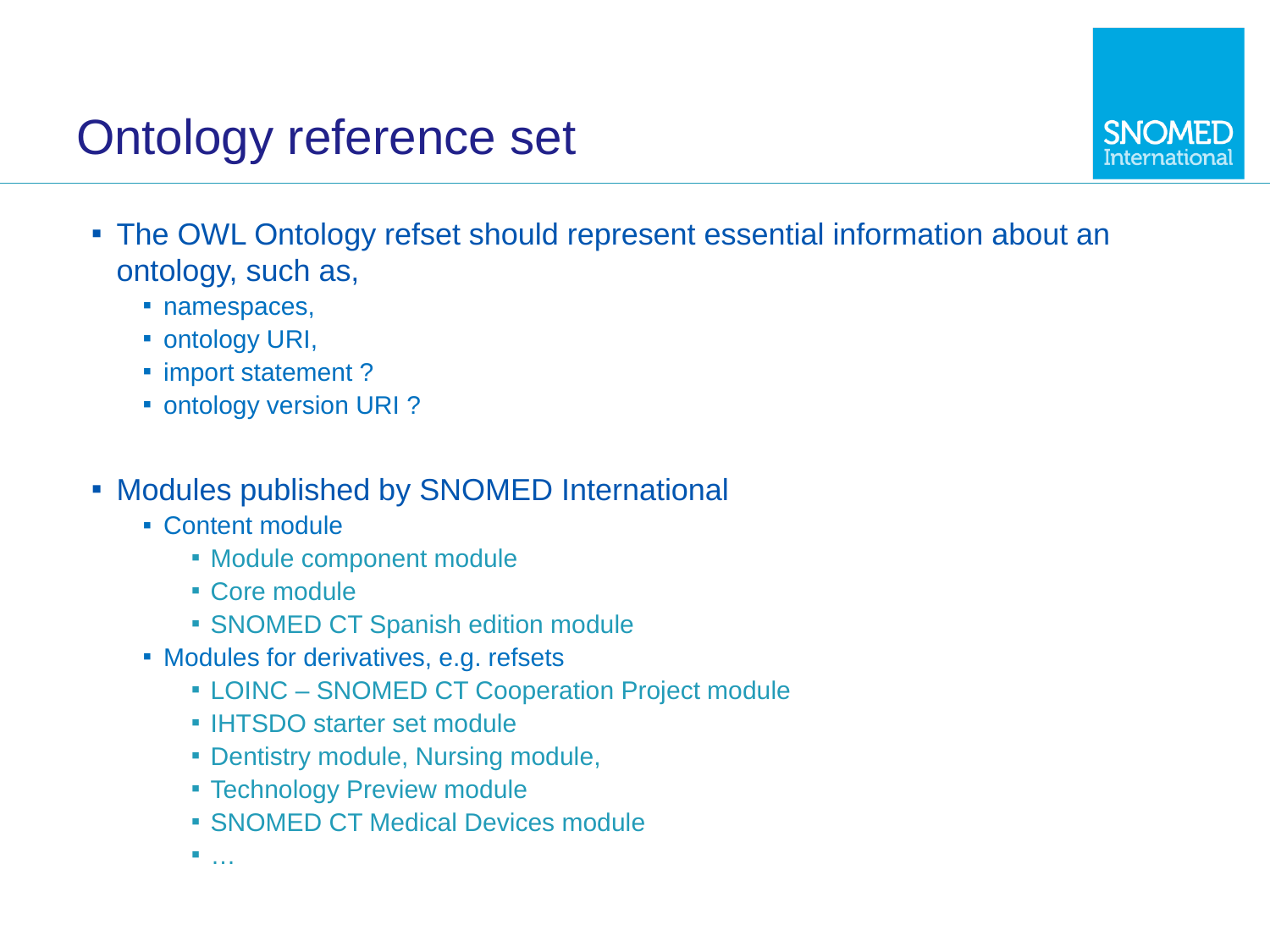

# Ontology reference set
The OWL Ontology refset should represent essential information about an ontology, such as,
namespaces,
ontology URI,
import statement ?
ontology version URI ?

Modules published by SNOMED International
Content module
Module component module
Core module
SNOMED CT Spanish edition module
Modules for derivatives, e.g. refsets
LOINC – SNOMED CT Cooperation Project module
IHTSDO starter set module
Dentistry module, Nursing module,
Technology Preview module
SNOMED CT Medical Devices module
…